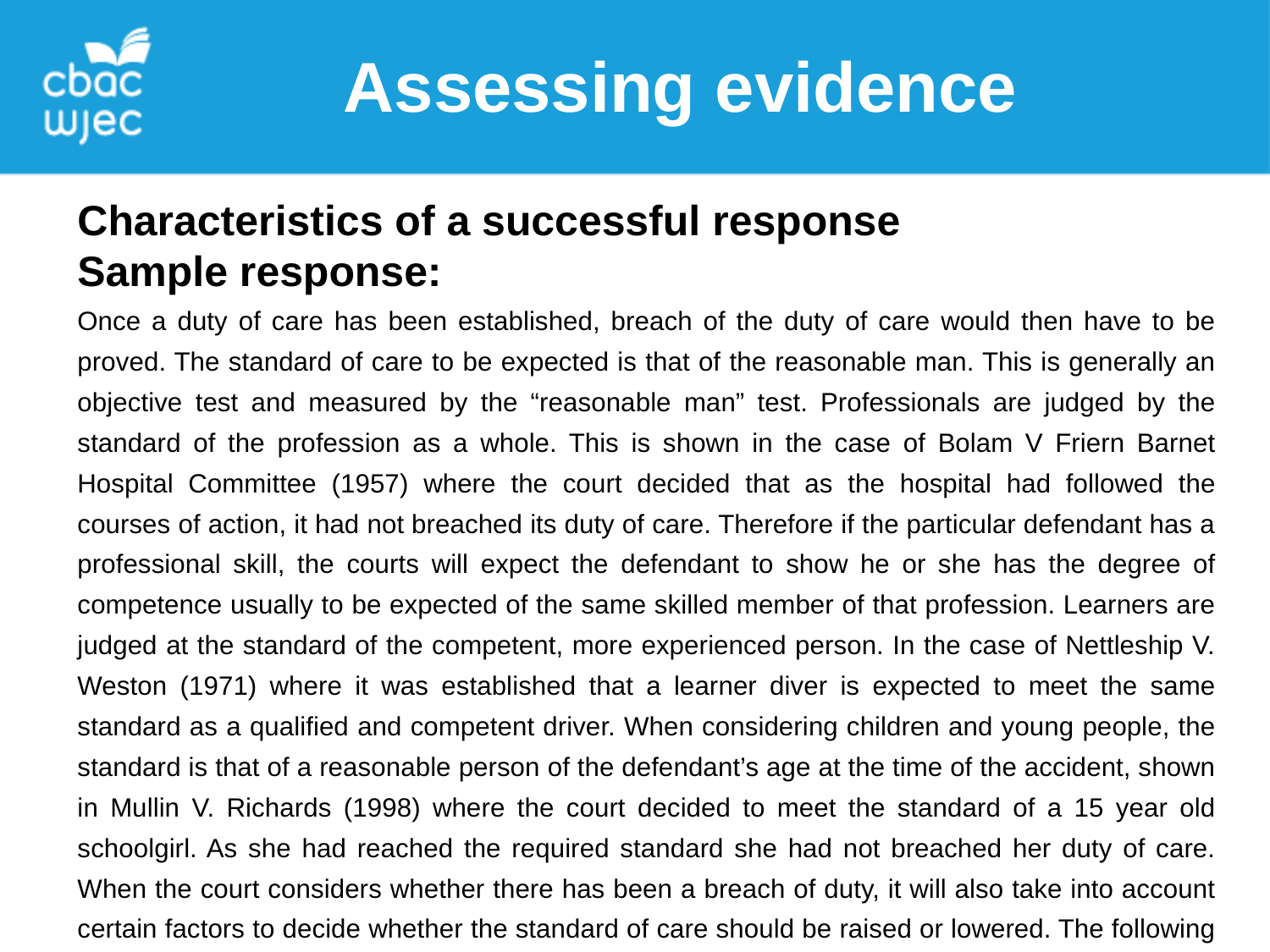

Assessing evidence
Characteristics of a successful response
Sample response:
Once a duty of care has been established, breach of the duty of care would then have to be proved. The standard of care to be expected is that of the reasonable man. This is generally an objective test and measured by the “reasonable man” test. Professionals are judged by the standard of the profession as a whole. This is shown in the case of Bolam V Friern Barnet Hospital Committee (1957) where the court decided that as the hospital had followed the courses of action, it had not breached its duty of care. Therefore if the particular defendant has a professional skill, the courts will expect the defendant to show he or she has the degree of competence usually to be expected of the same skilled member of that profession. Learners are judged at the standard of the competent, more experienced person. In the case of Nettleship V. Weston (1971) where it was established that a learner diver is expected to meet the same standard as a qualified and competent driver. When considering children and young people, the standard is that of a reasonable person of the defendant’s age at the time of the accident, shown in Mullin V. Richards (1998) where the court decided to meet the standard of a 15 year old schoolgirl. As she had reached the required standard she had not breached her duty of care. When the court considers whether there has been a breach of duty, it will also take into account certain factors to decide whether the standard of care should be raised or lowered. The following risk factors like the claimant having special characteristics should be taken into account.